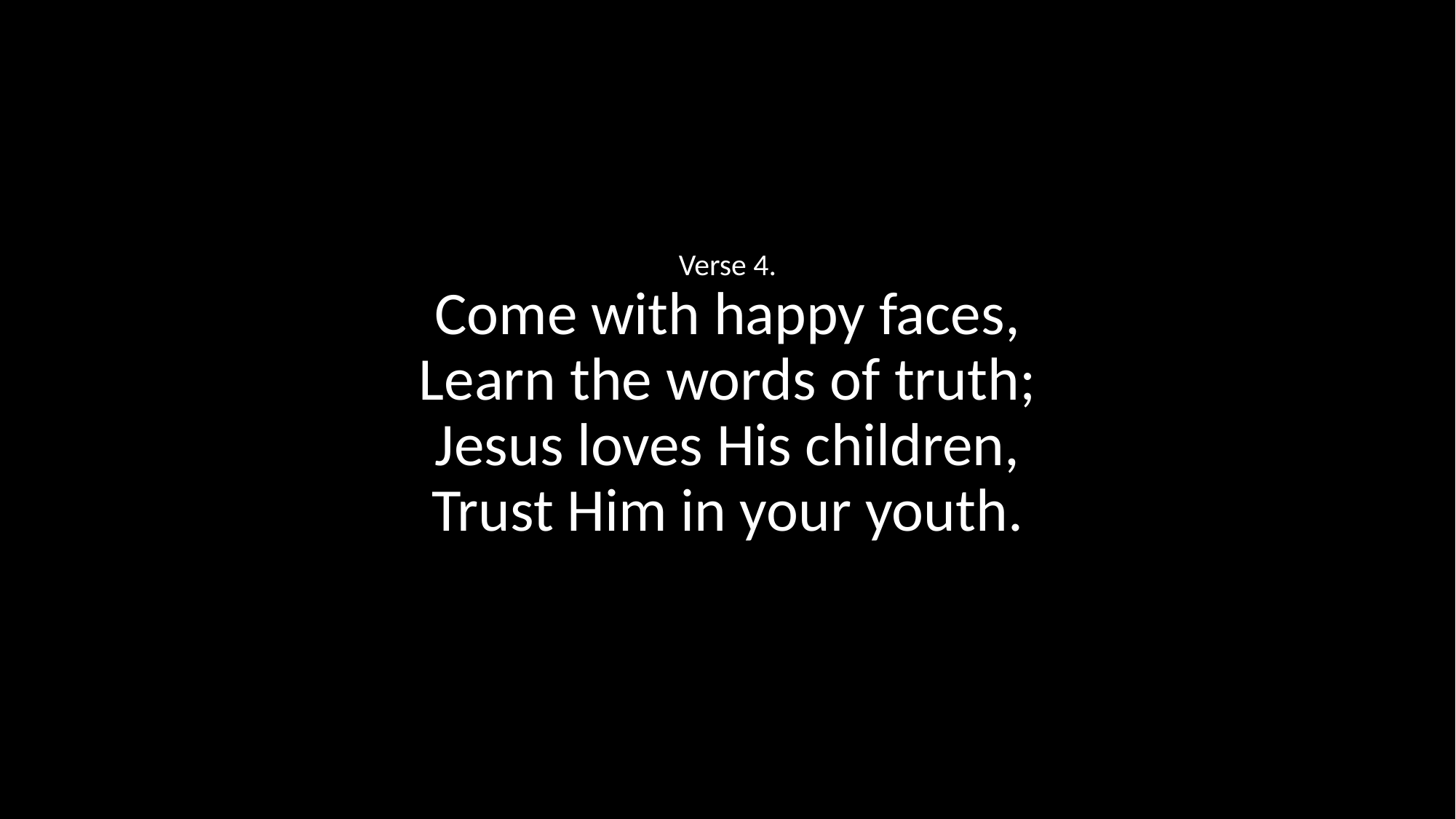

Verse 4.
Come with happy faces,
Learn the words of truth;
Jesus loves His children,
Trust Him in your youth.